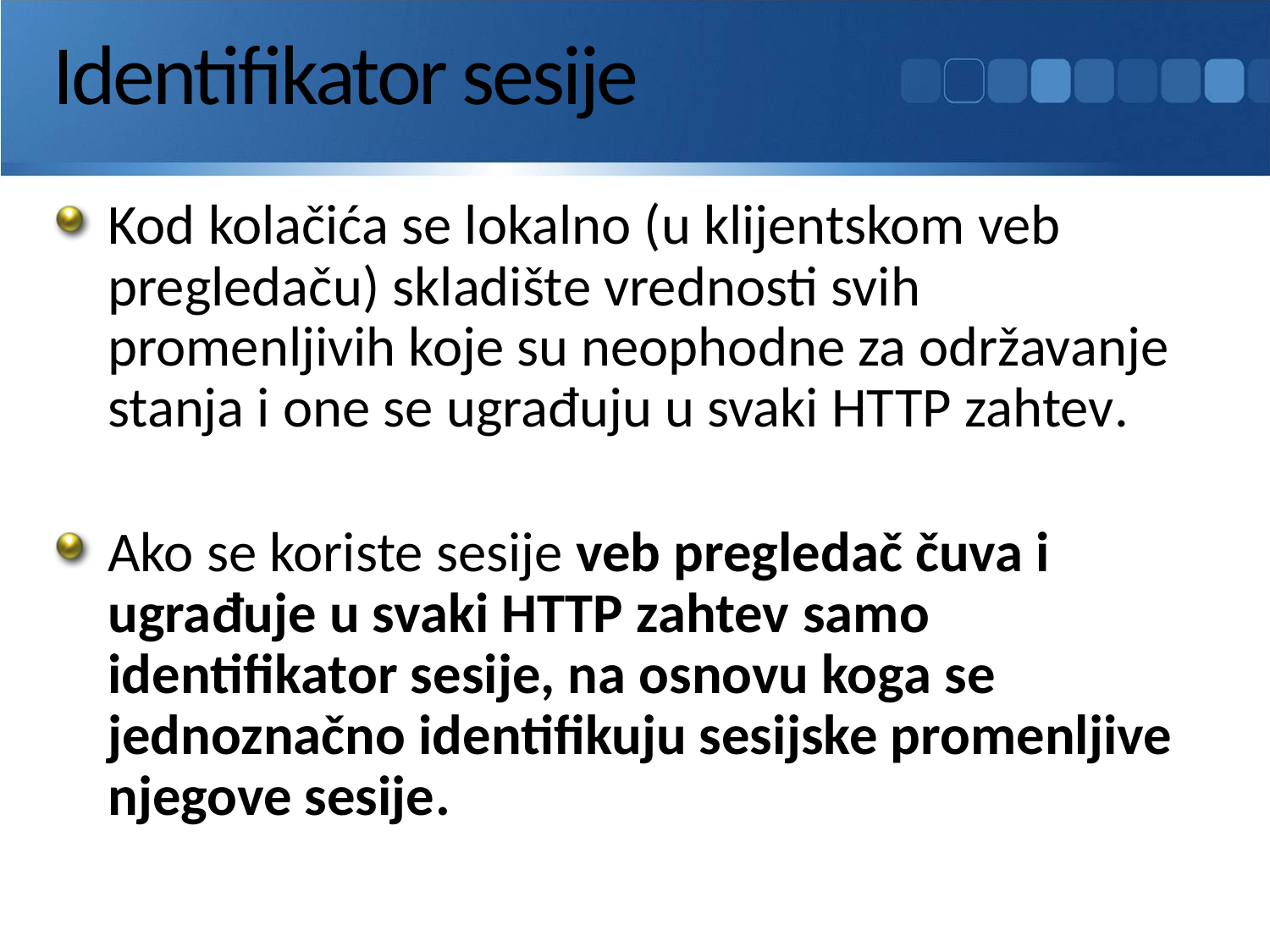

# Identifikator sesije
Kod kolačića se lokalno (u klijentskom veb pregledaču) skladište vrednosti svih promenljivih koje su neophodne za održavanje stanja i one se ugrađuju u svaki HTTP zahtev.

Ako se koriste sesije veb pregledač čuva i ugrađuje u svaki HTTP zahtev samo identifikator sesije, na osnovu koga se jednoznačno identifikuju sesijske promenljive njegove sesije.